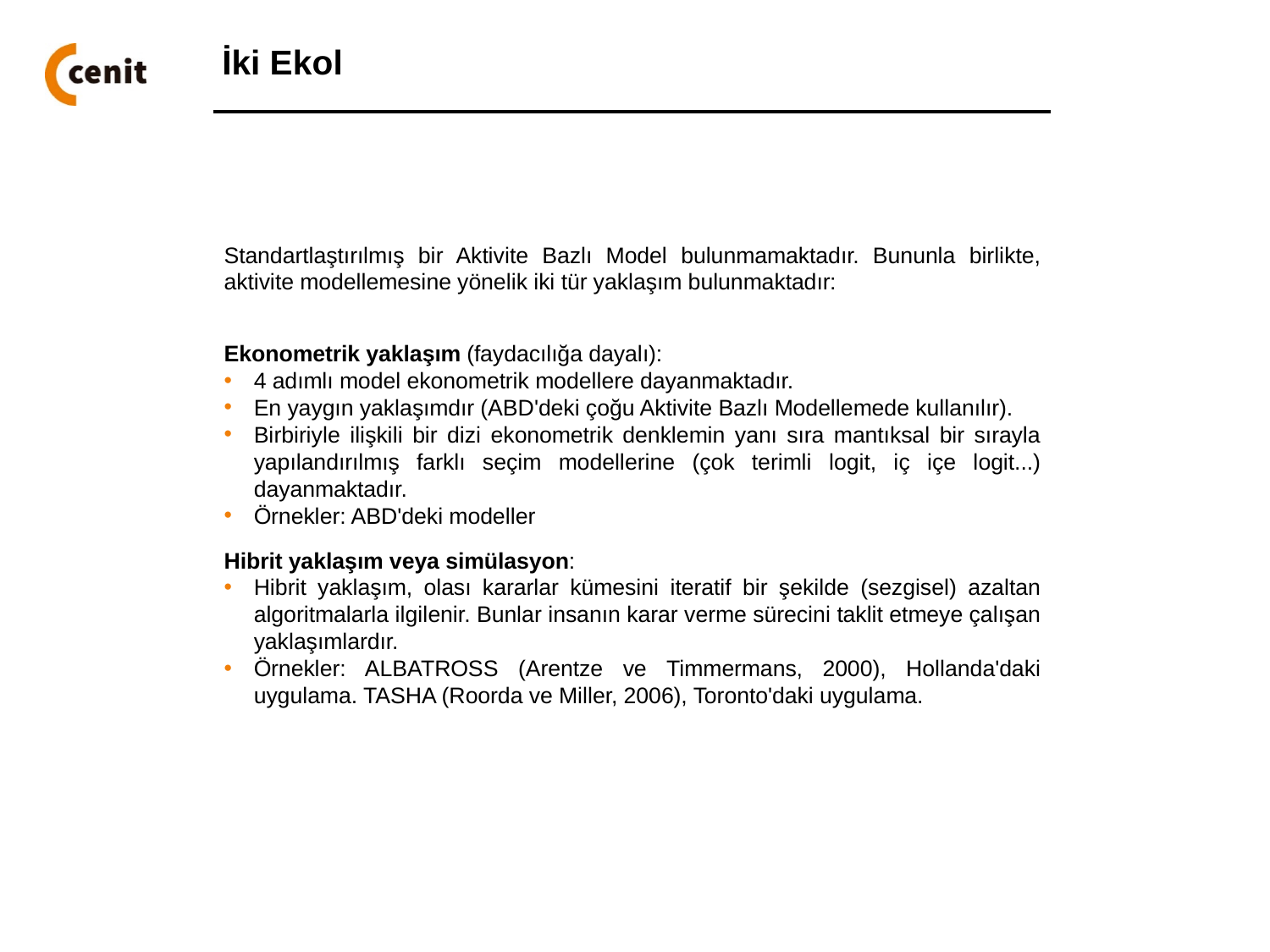

İki Ekol

Standartlaştırılmış bir Aktivite Bazlı Model bulunmamaktadır. Bununla birlikte, aktivite modellemesine yönelik iki tür yaklaşım bulunmaktadır:

Ekonometrik yaklaşım (faydacılığa dayalı):
4 adımlı model ekonometrik modellere dayanmaktadır.
En yaygın yaklaşımdır (ABD'deki çoğu Aktivite Bazlı Modellemede kullanılır).
Birbiriyle ilişkili bir dizi ekonometrik denklemin yanı sıra mantıksal bir sırayla yapılandırılmış farklı seçim modellerine (çok terimli logit, iç içe logit...) dayanmaktadır.
Örnekler: ABD'deki modeller

Hibrit yaklaşım veya simülasyon:
Hibrit yaklaşım, olası kararlar kümesini iteratif bir şekilde (sezgisel) azaltan algoritmalarla ilgilenir. Bunlar insanın karar verme sürecini taklit etmeye çalışan yaklaşımlardır.
Örnekler: ALBATROSS (Arentze ve Timmermans, 2000), Hollanda'daki uygulama. TASHA (Roorda ve Miller, 2006), Toronto'daki uygulama.